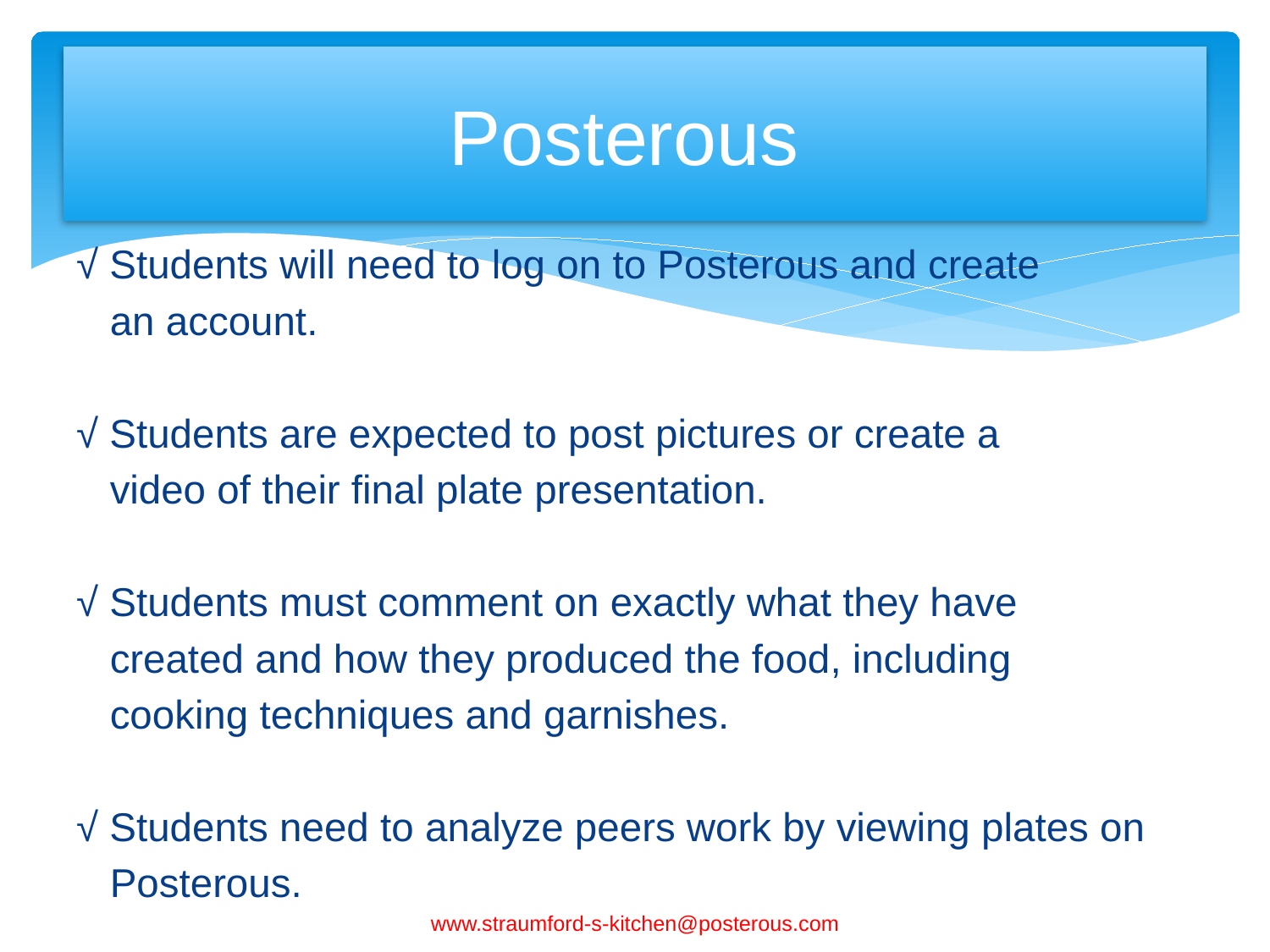

# Posterous
√ Students will need to log on to Posterous and create
   an account.

√ Students are expected to post pictures or create a
   video of their final plate presentation.

√ Students must comment on exactly what they have
   created and how they produced the food, including
   cooking techniques and garnishes.

√ Students need to analyze peers work by viewing plates on
   Posterous.
www.straumford-s-kitchen@posterous.com